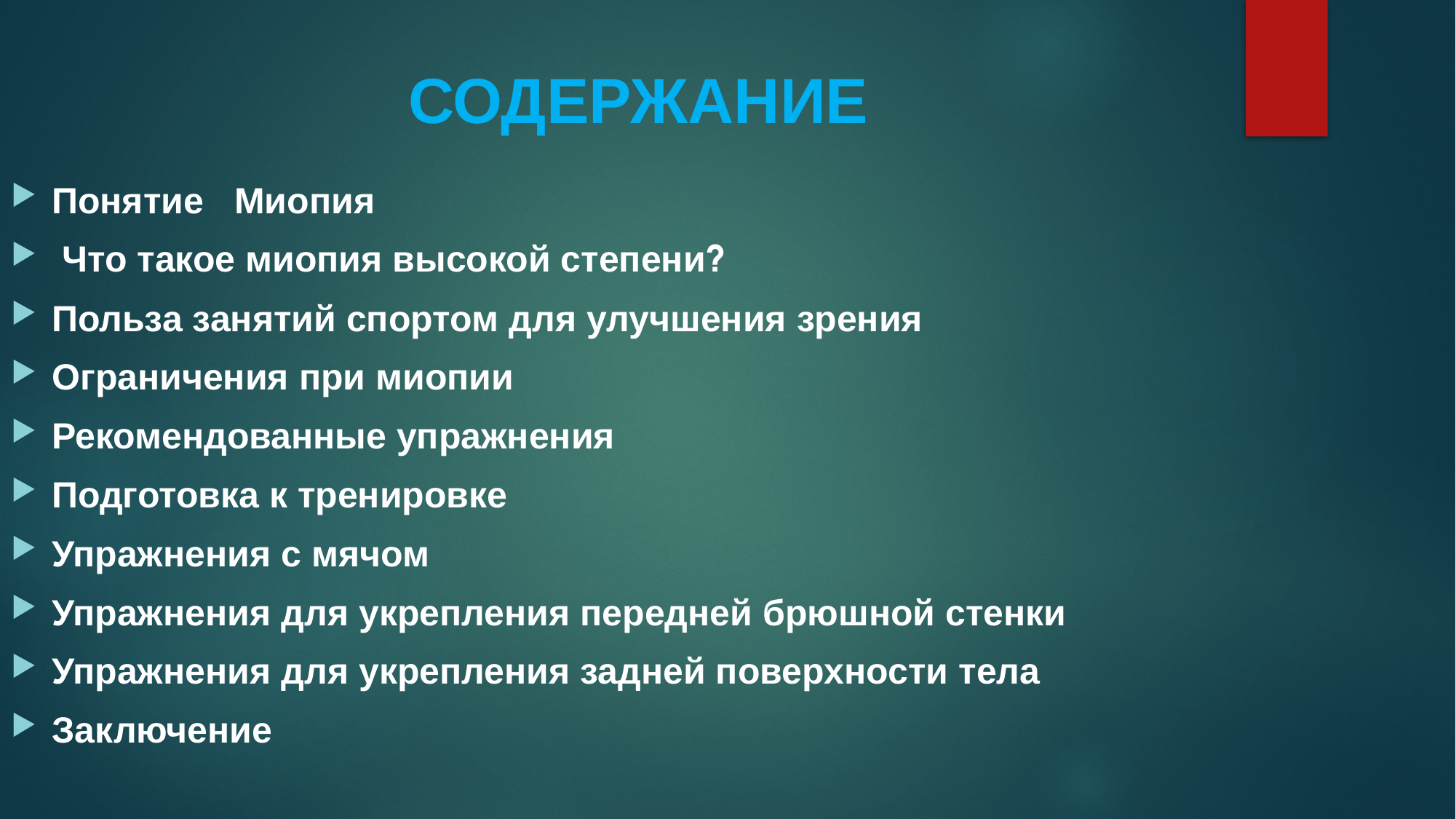

# СОДЕРЖАНИЕ
Понятие   Миопия
 Что такое миопия высокой степени?
Польза занятий спортом для улучшения зрения
Ограничения при миопии
Рекомендованные упражнения
Подготовка к тренировке
Упражнения с мячом
Упражнения для укрепления передней брюшной стенки
Упражнения для укрепления задней поверхности тела
Заключение